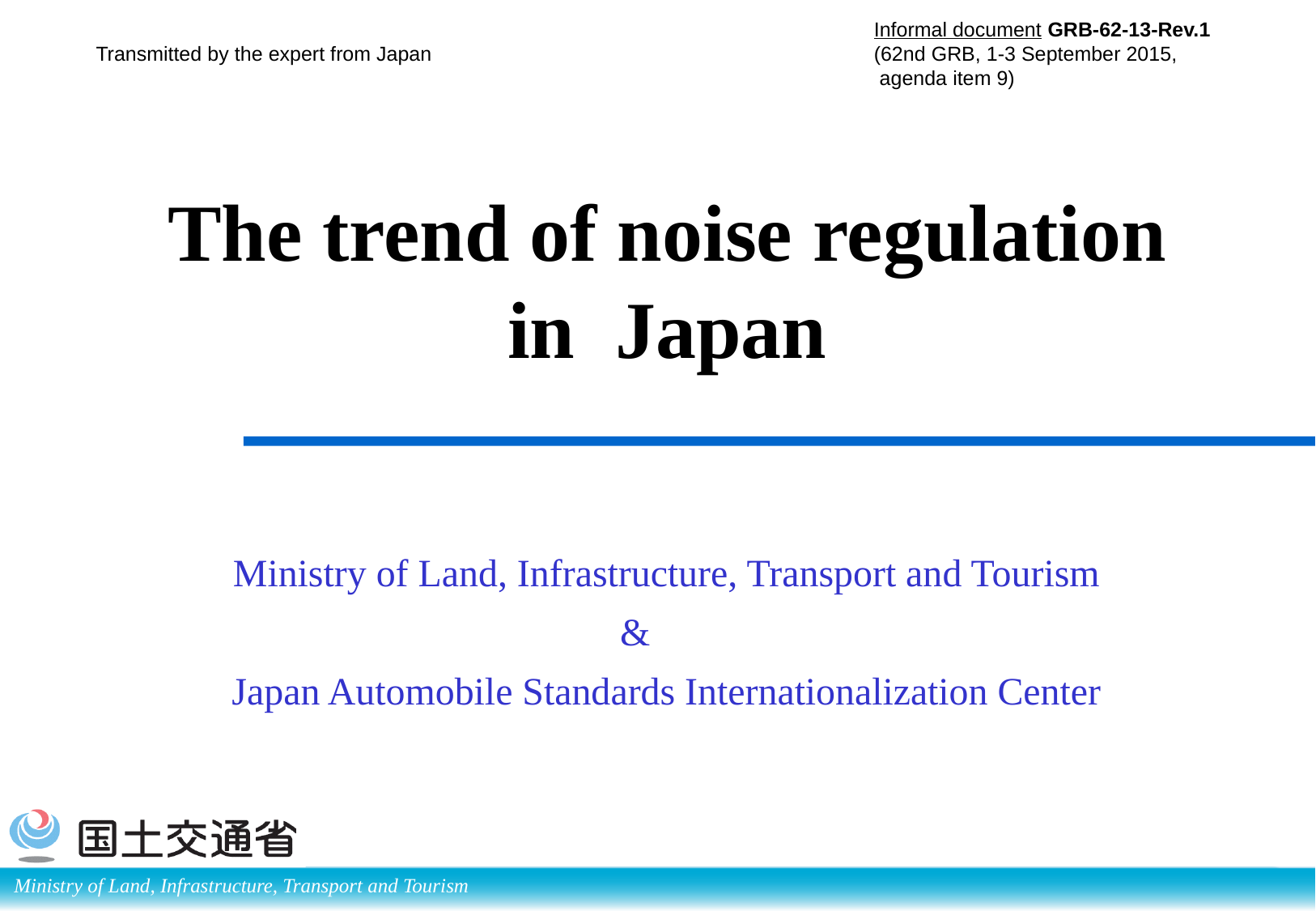

Informal document GRB-62-13-Rev.1
(62nd GRB, 1-3 September 2015,
 agenda item 9)
Transmitted by the expert from Japan
# The trend of noise regulation in  Japan
Ministry of Land, Infrastructure, Transport and Tourism
&
Japan Automobile Standards Internationalization Center